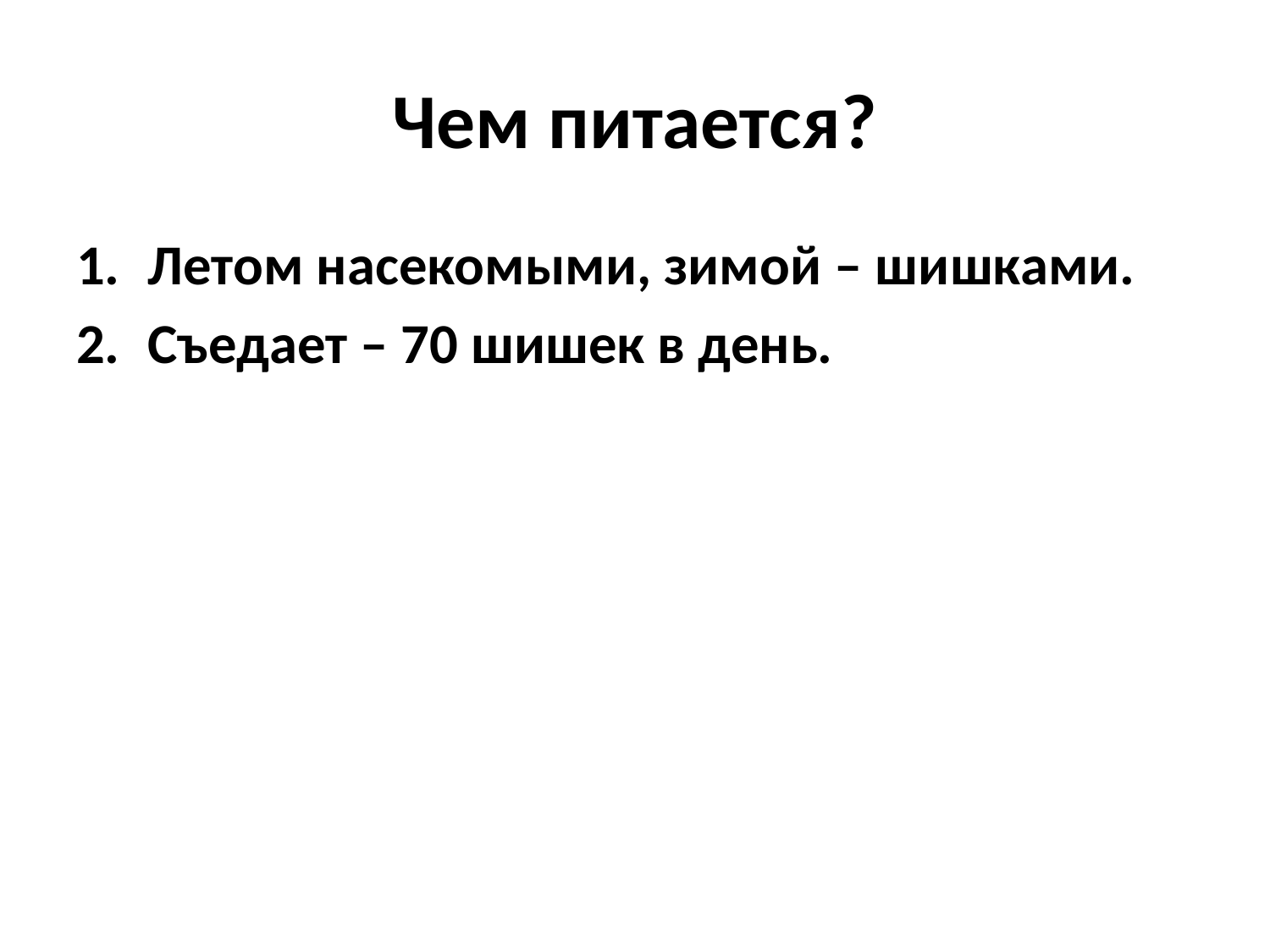

# Чем питается?
Летом насекомыми, зимой – шишками.
Съедает – 70 шишек в день.